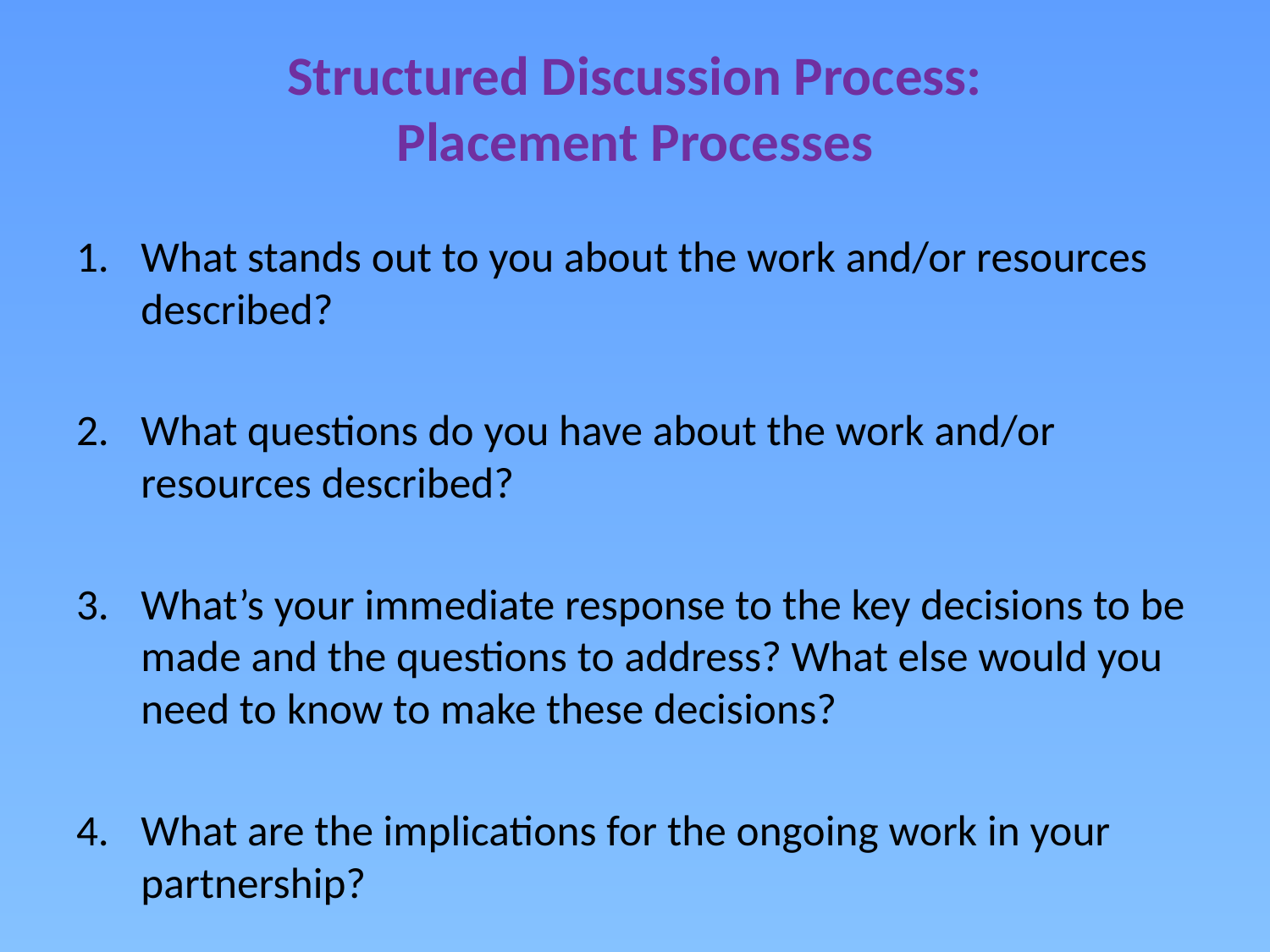

# Structured Discussion Process: Placement Processes
What stands out to you about the work and/or resources described?

What questions do you have about the work and/or resources described?

What’s your immediate response to the key decisions to be made and the questions to address? What else would you need to know to make these decisions?

What are the implications for the ongoing work in your partnership?